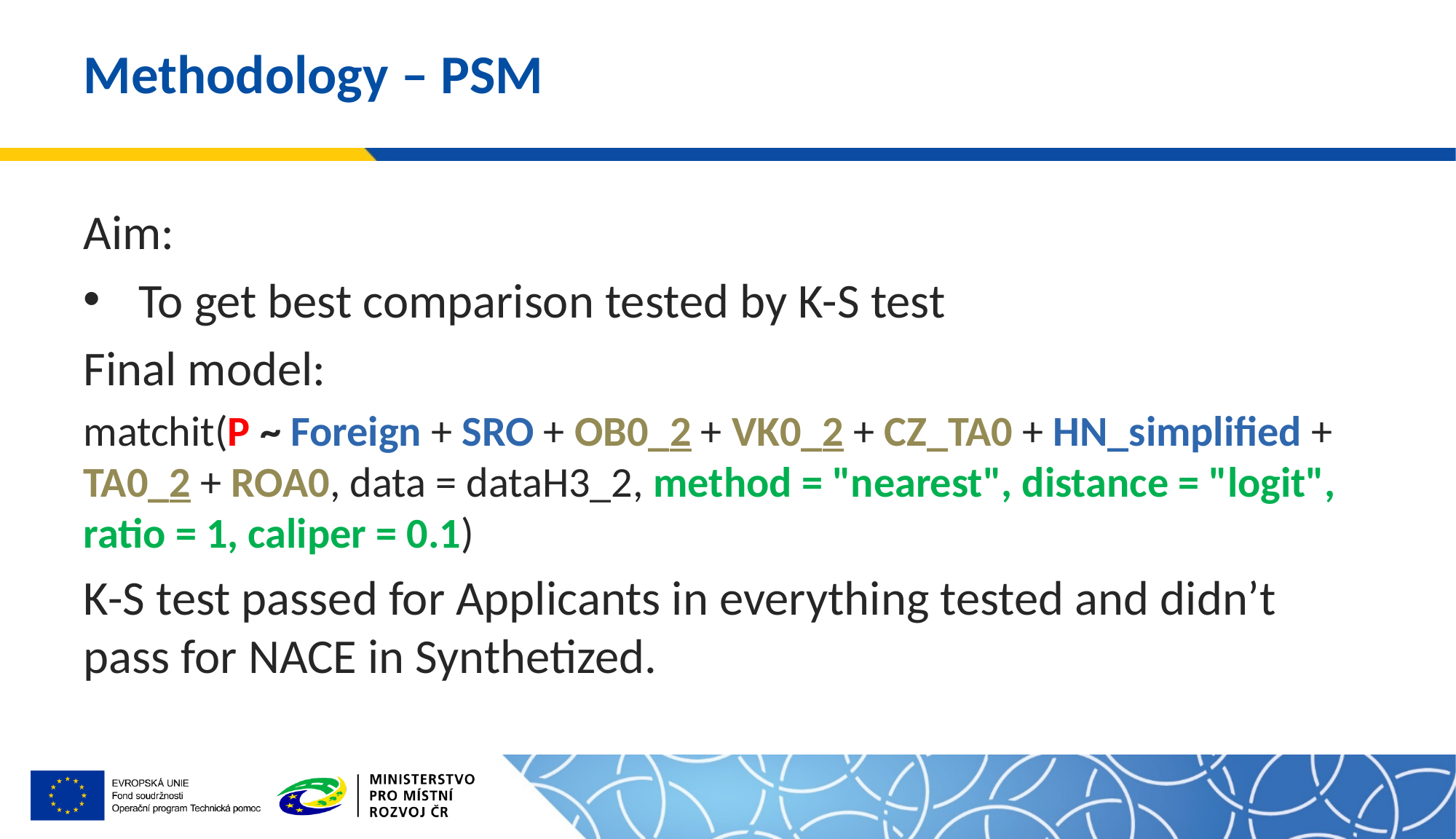

# Methodology – PSM
Aim:
To get best comparison tested by K-S test
Final model:
matchit(P ~ Foreign + SRO + OB0_2 + VK0_2 + CZ_TA0 + HN_simplified + TA0_2 + ROA0, data = dataH3_2, method = "nearest", distance = "logit", ratio = 1, caliper = 0.1)
K-S test passed for Applicants in everything tested and didn’t pass for NACE in Synthetized.